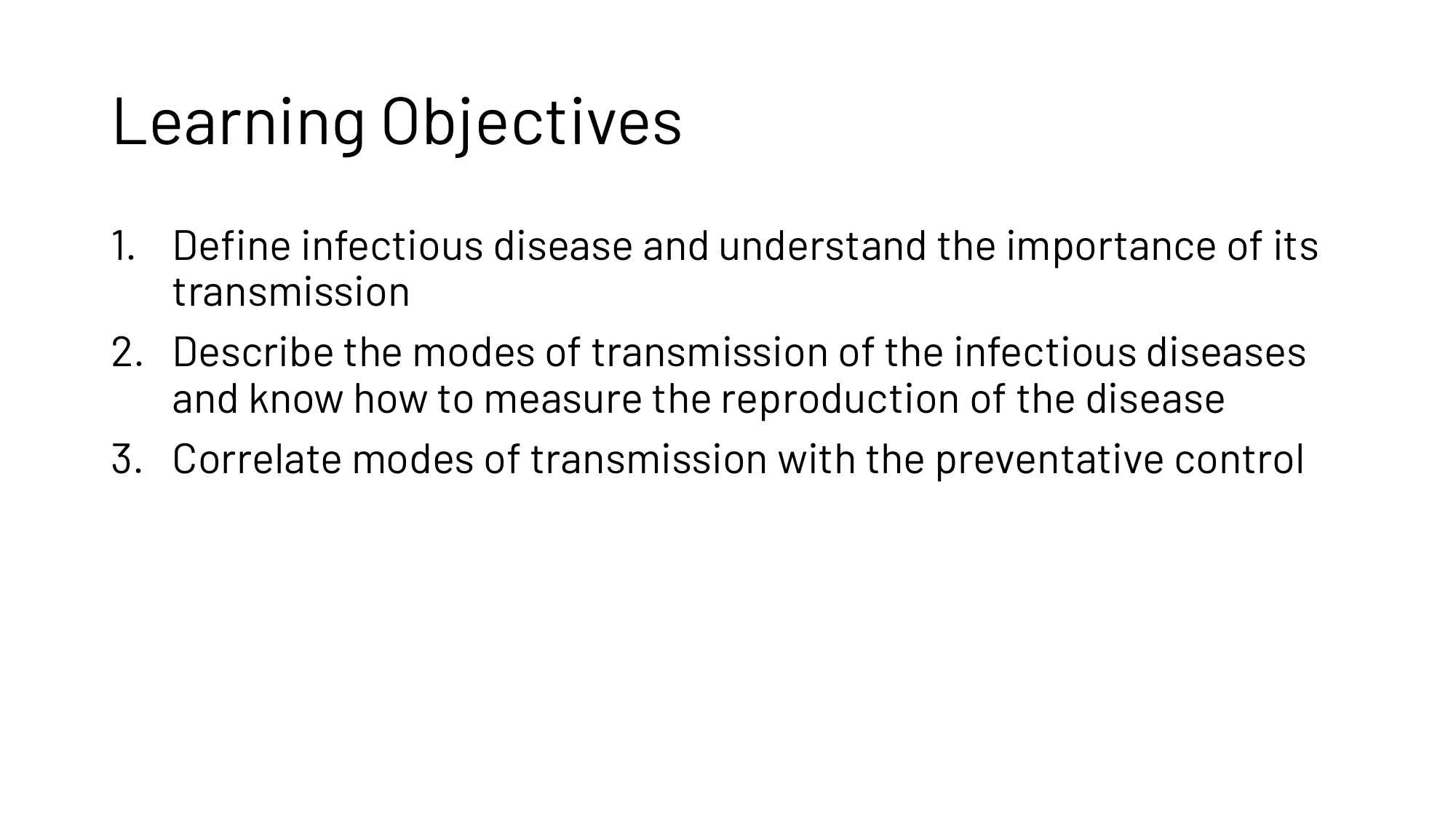

# Learning Objectives
Define infectious disease and understand the importance of its transmission
Describe the modes of transmission of the infectious diseases and know how to measure the reproduction of the disease
Correlate modes of transmission with the preventative control